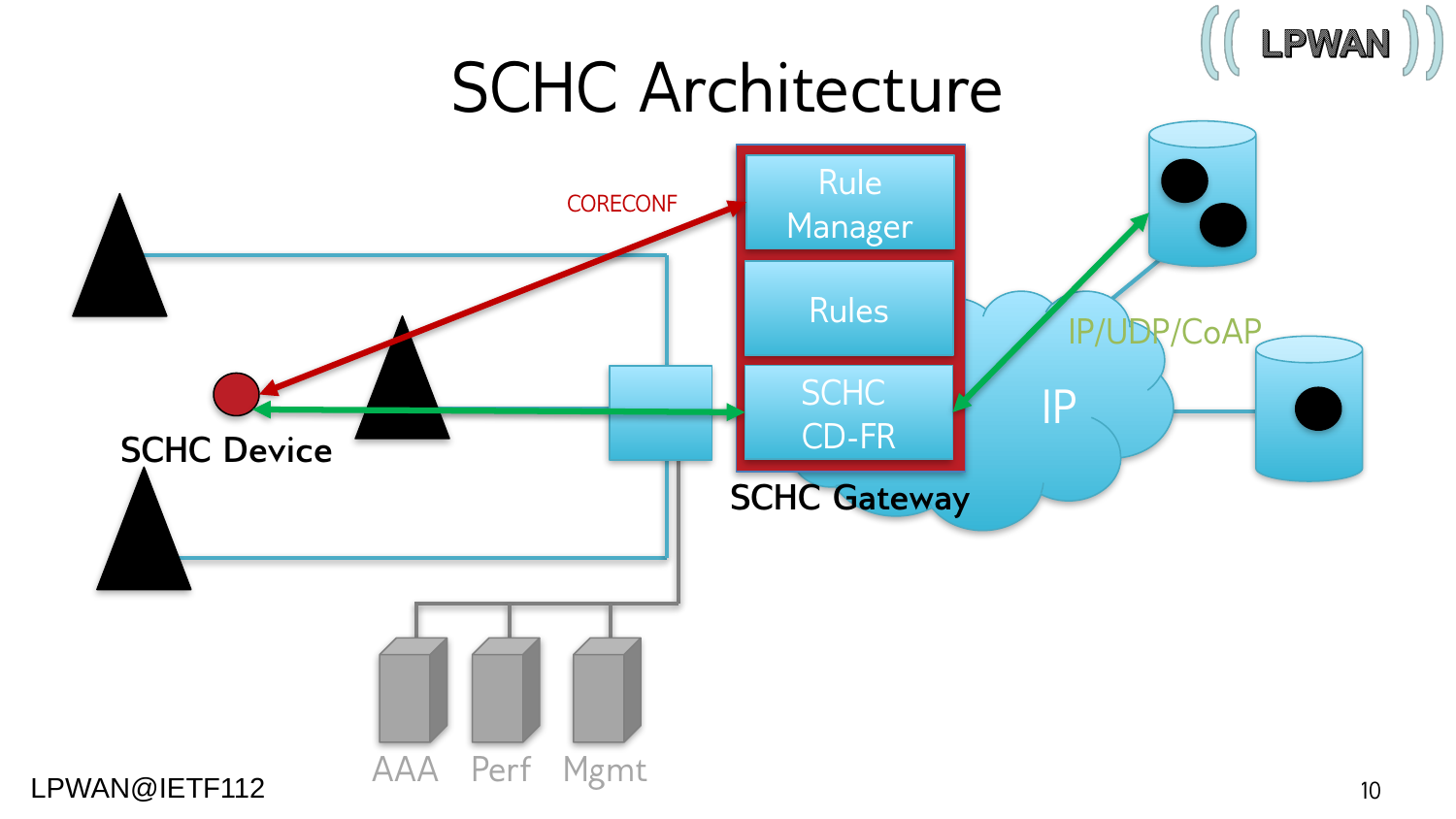

# SCHC Architecture

Rule Manager
CORECONF

Rules
IP
IP/UDP/CoAP

SCHC
CD-FR

SCHC Device

AAA
Perf
Mgmt
SCHC Gateway

10